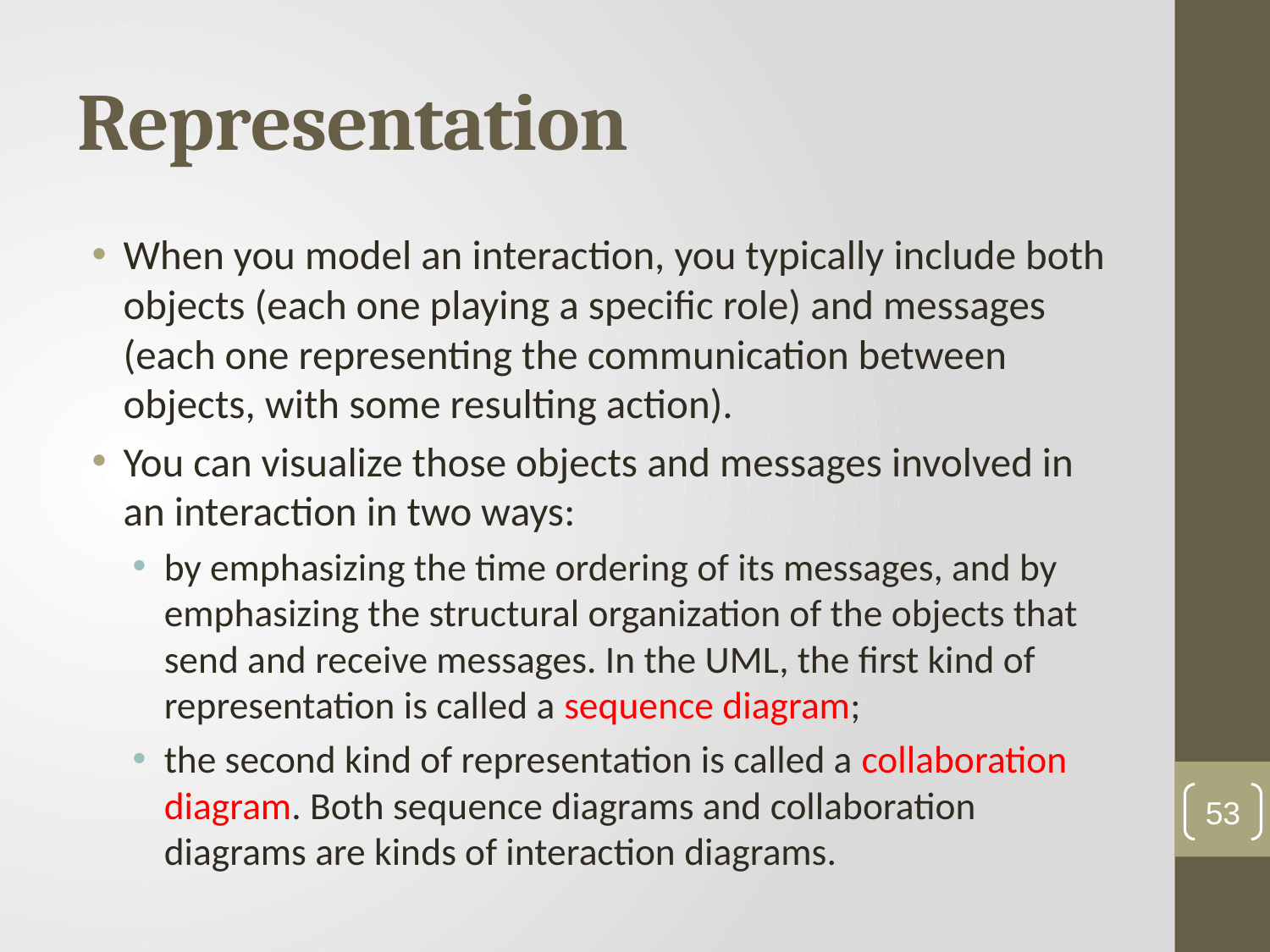

# Representation
When you model an interaction, you typically include both objects (each one playing a specific role) and messages (each one representing the communication between objects, with some resulting action).
You can visualize those objects and messages involved in an interaction in two ways:
by emphasizing the time ordering of its messages, and by emphasizing the structural organization of the objects that send and receive messages. In the UML, the first kind of representation is called a sequence diagram;
the second kind of representation is called a collaboration diagram. Both sequence diagrams and collaboration diagrams are kinds of interaction diagrams.
53